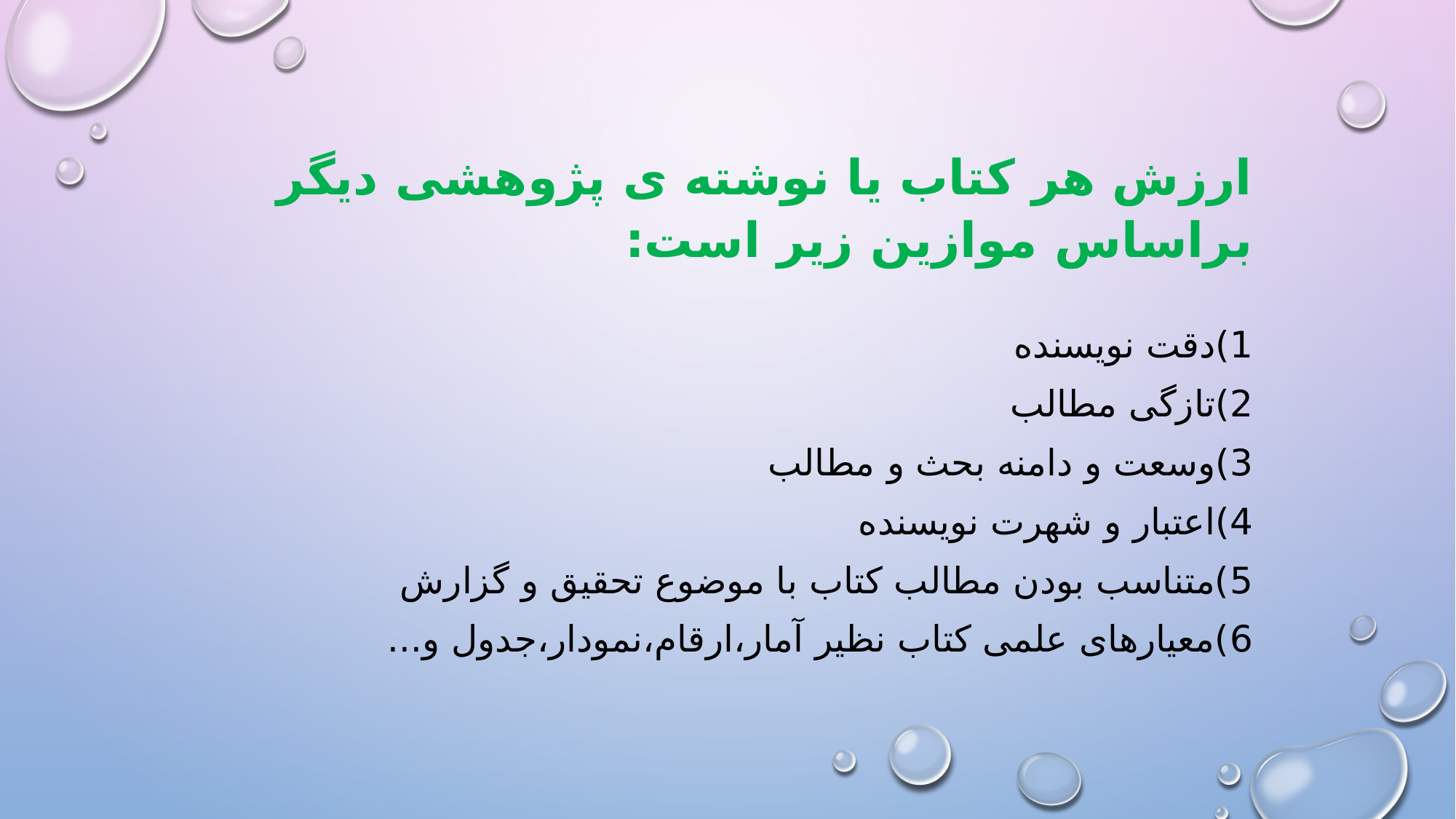

ارزش هر کتاب یا نوشته ی پژوهشی دیگر براساس موازین زیر است:

1)دقت نویسنده
2)تازگی مطالب
3)وسعت و دامنه بحث و مطالب
4)اعتبار و شهرت نویسنده
5)متناسب بودن مطالب کتاب با موضوع تحقیق و گزارش
6)معیارهای علمی کتاب نظیر آمار،ارقام،نمودار،جدول و...